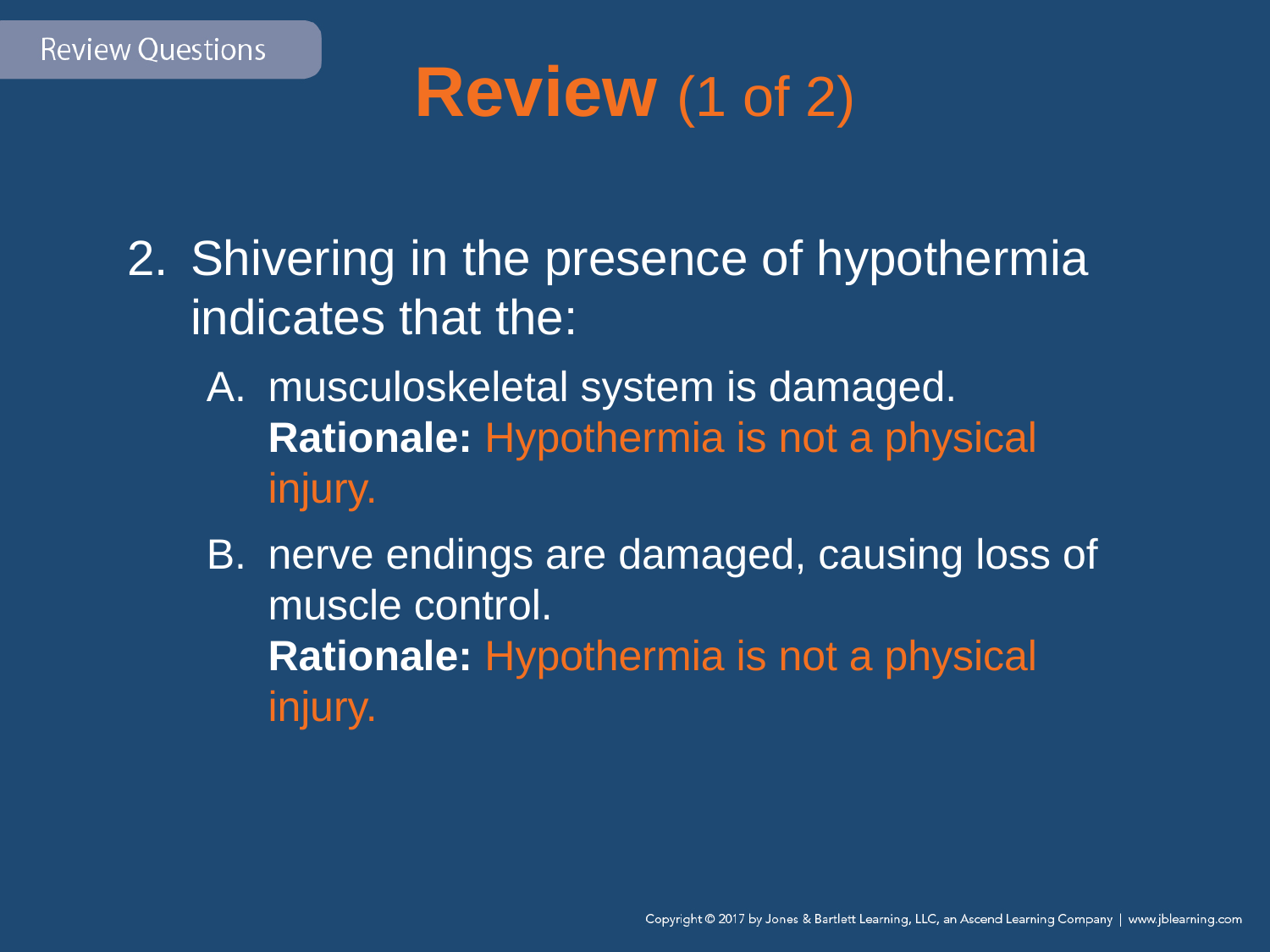

# Review (1 of 2)
Shivering in the presence of hypothermia indicates that the:
musculoskeletal system is damaged.
Rationale: Hypothermia is not a physical injury.
nerve endings are damaged, causing loss of muscle control.
Rationale: Hypothermia is not a physical injury.